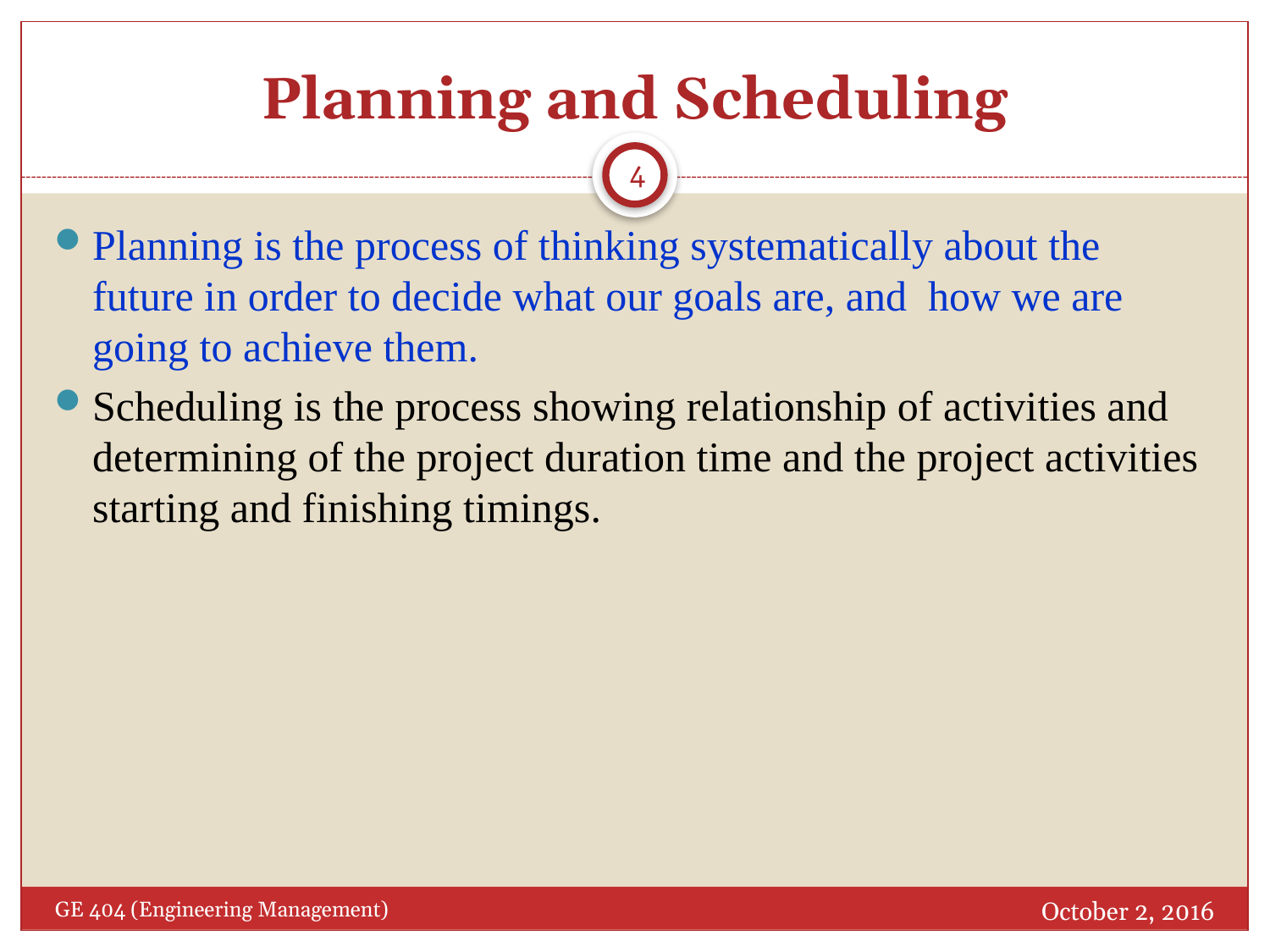

# Planning and Scheduling
4
Planning is the process of thinking systematically about the future in order to decide what our goals are, and  how we are going to achieve them.
Scheduling is the process showing relationship of activities and determining of the project duration time and the project activities starting and finishing timings.

October 2, 2016
GE 404 (Engineering Management)